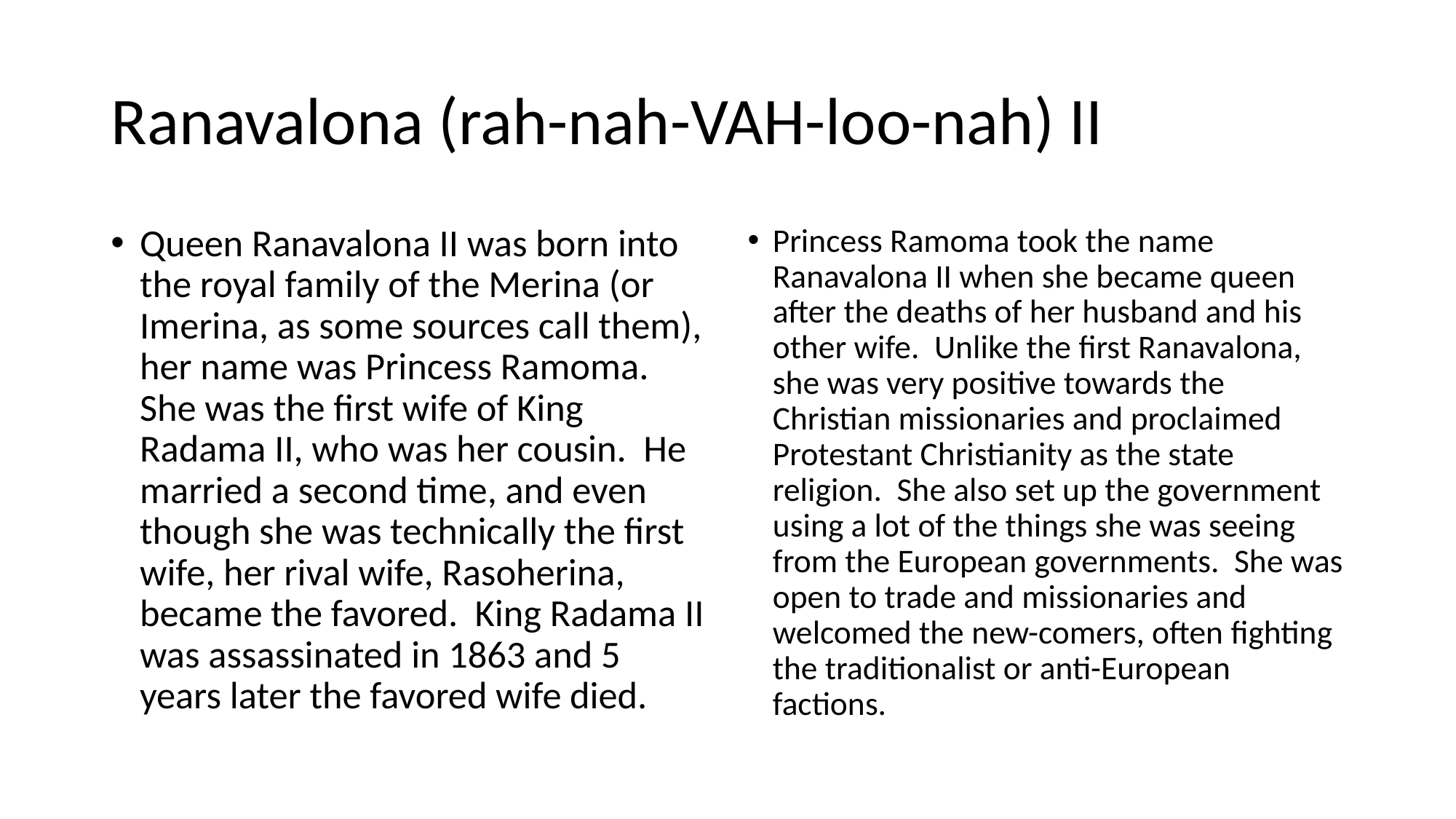

# Ranavalona (rah-nah-VAH-loo-nah) II
Queen Ranavalona II was born into the royal family of the Merina (or Imerina, as some sources call them), her name was Princess Ramoma.  She was the first wife of King Radama II, who was her cousin.  He married a second time, and even though she was technically the first wife, her rival wife, Rasoherina, became the favored.  King Radama II was assassinated in 1863 and 5 years later the favored wife died.
Princess Ramoma took the name Ranavalona II when she became queen after the deaths of her husband and his other wife.  Unlike the first Ranavalona, she was very positive towards the Christian missionaries and proclaimed Protestant Christianity as the state religion.  She also set up the government using a lot of the things she was seeing from the European governments.  She was open to trade and missionaries and welcomed the new-comers, often fighting the traditionalist or anti-European factions.